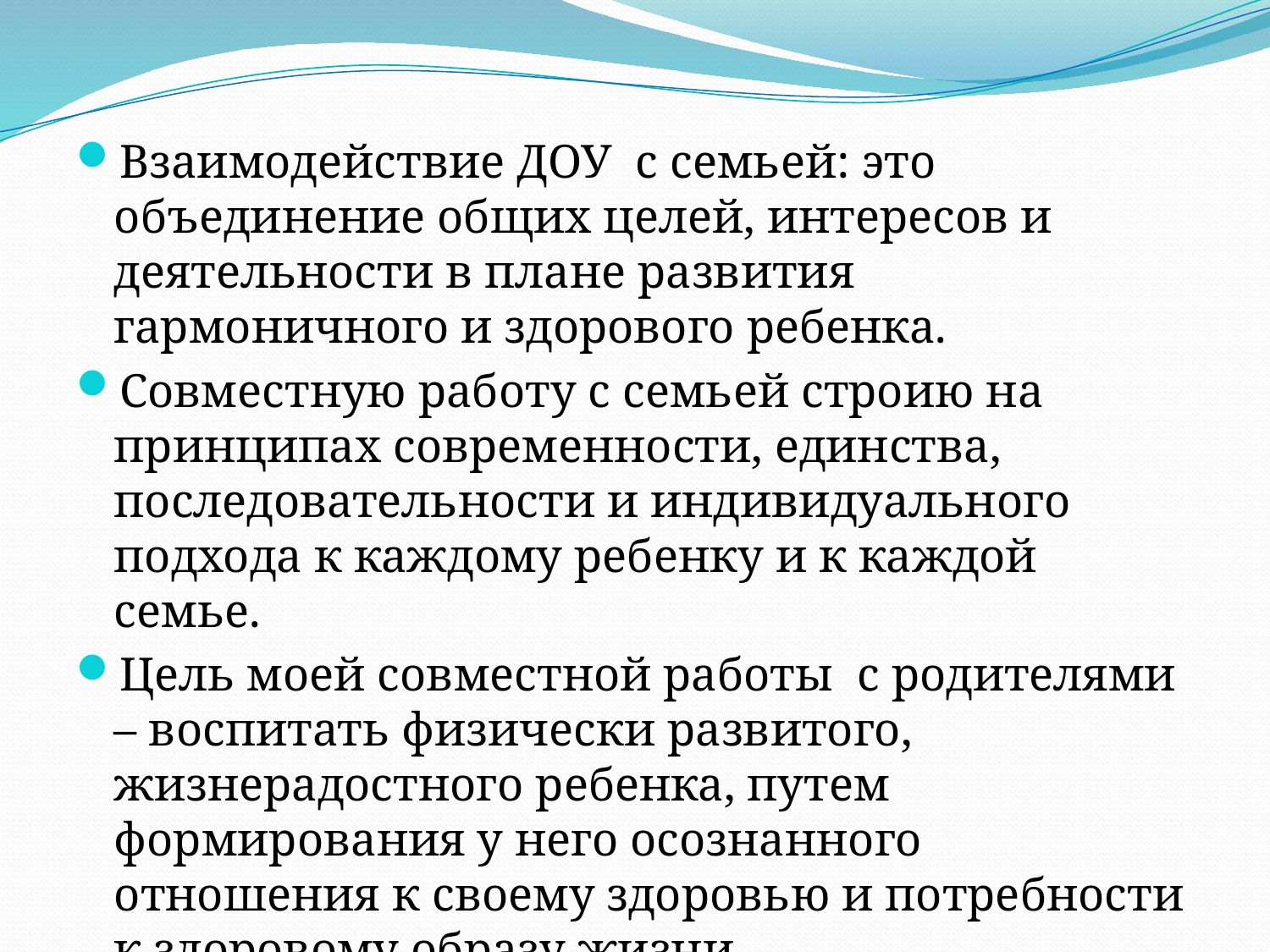

Взаимодействие ДОУ  с семьей: это объединение общих целей, интересов и деятельности в плане развития гармоничного и здорового ребенка.
Совместную работу с семьей строию на принципах современности, единства, последовательности и индивидуального подхода к каждому ребенку и к каждой семье.
Цель моей совместной работы  с родителями – воспитать физически развитого, жизнерадостного ребенка, путем формирования у него осознанного отношения к своему здоровью и потребности к здоровому образу жизни.